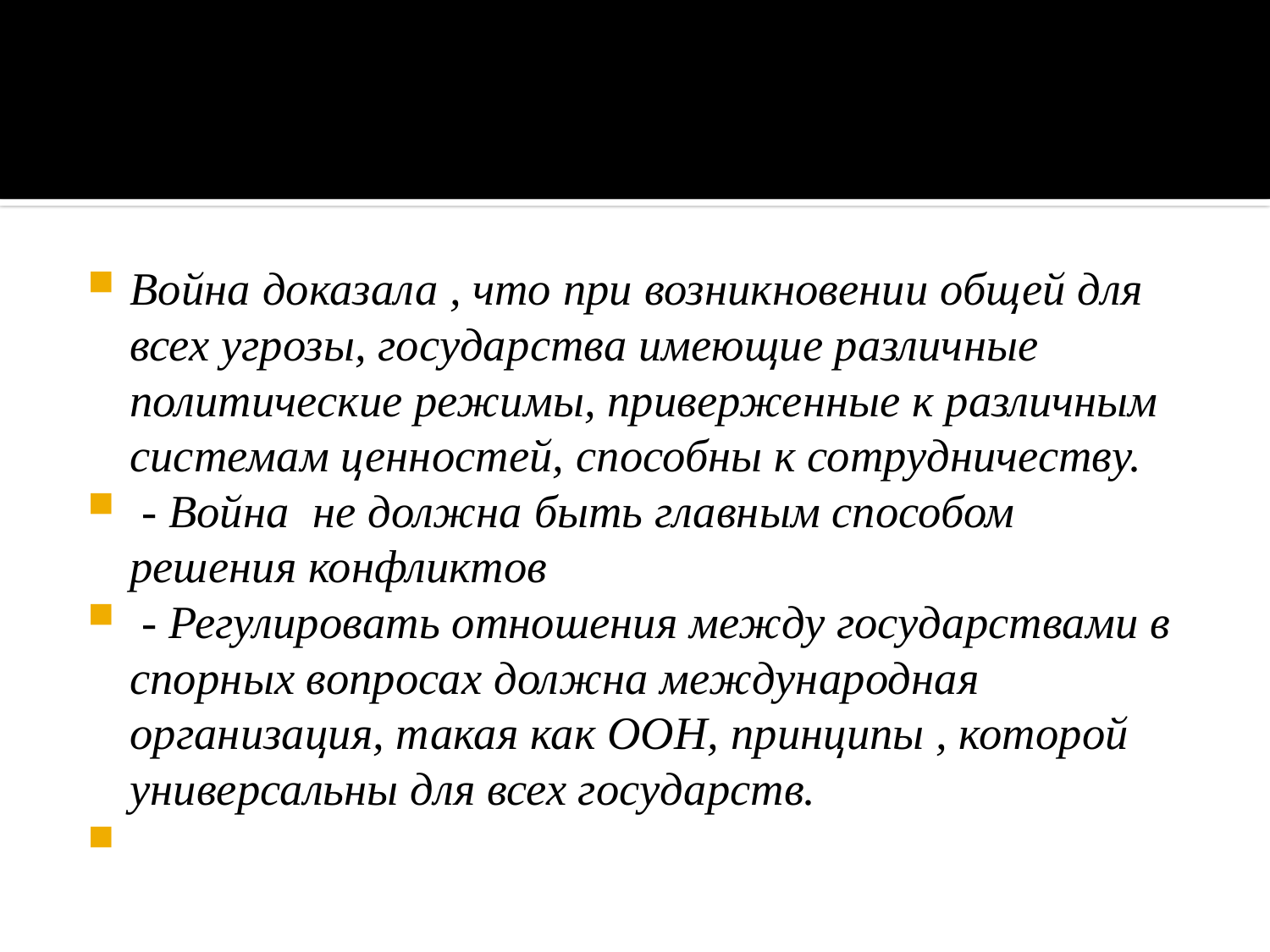

#
Война доказала , что при возникновении общей для всех угрозы, государства имеющие различные политические режимы, приверженные к различным системам ценностей, способны к сотрудничеству.
 - Война  не должна быть главным способом решения конфликтов
 - Регулировать отношения между государствами в спорных вопросах должна международная организация, такая как ООН, принципы , которой универсальны для всех государств.